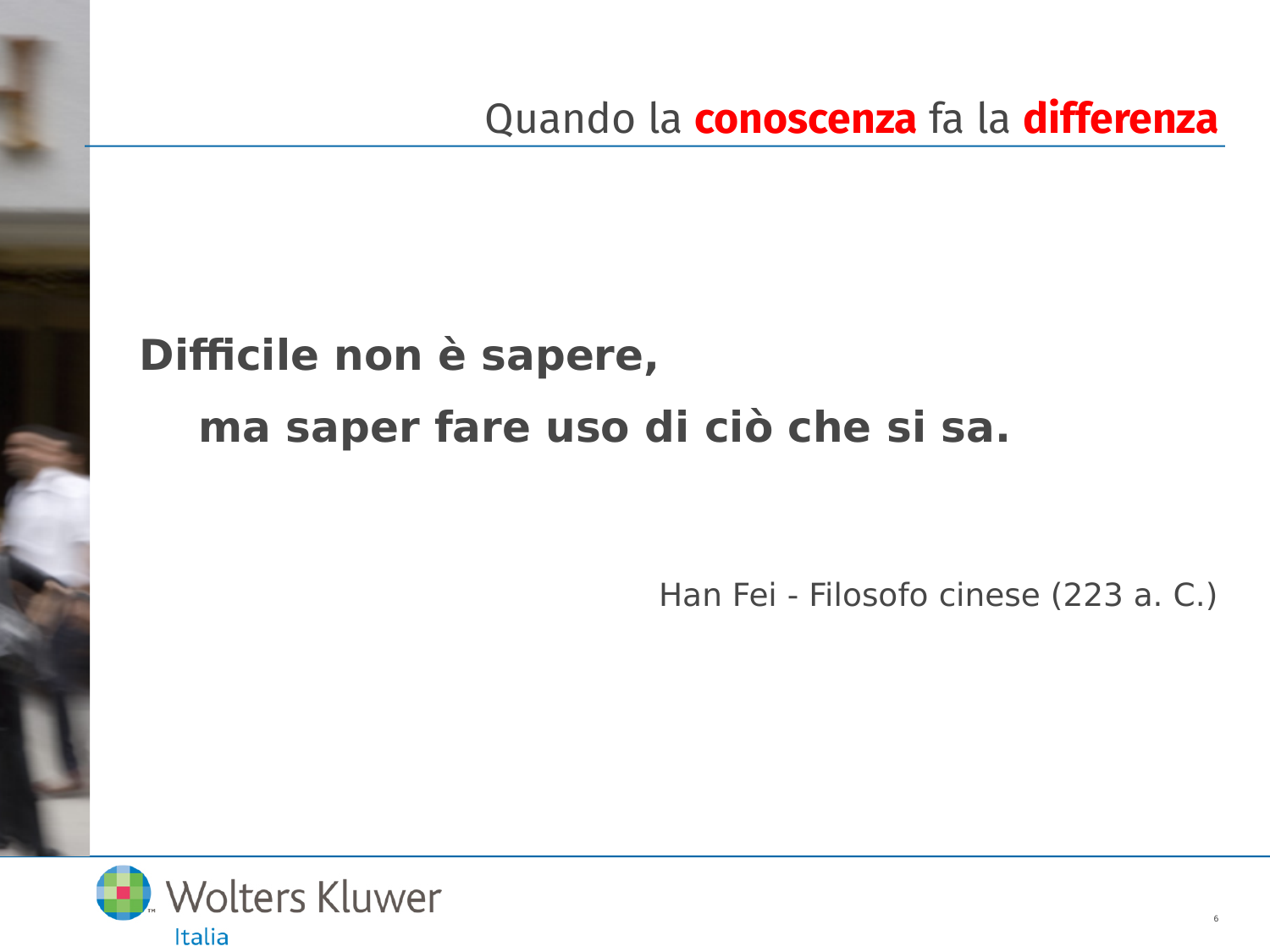

# Quando la conoscenza fa la differenza

Difficile non è sapere,
    ma saper fare uso di ciò che si sa.

Han Fei - Filosofo cinese (223 a. C.)

6